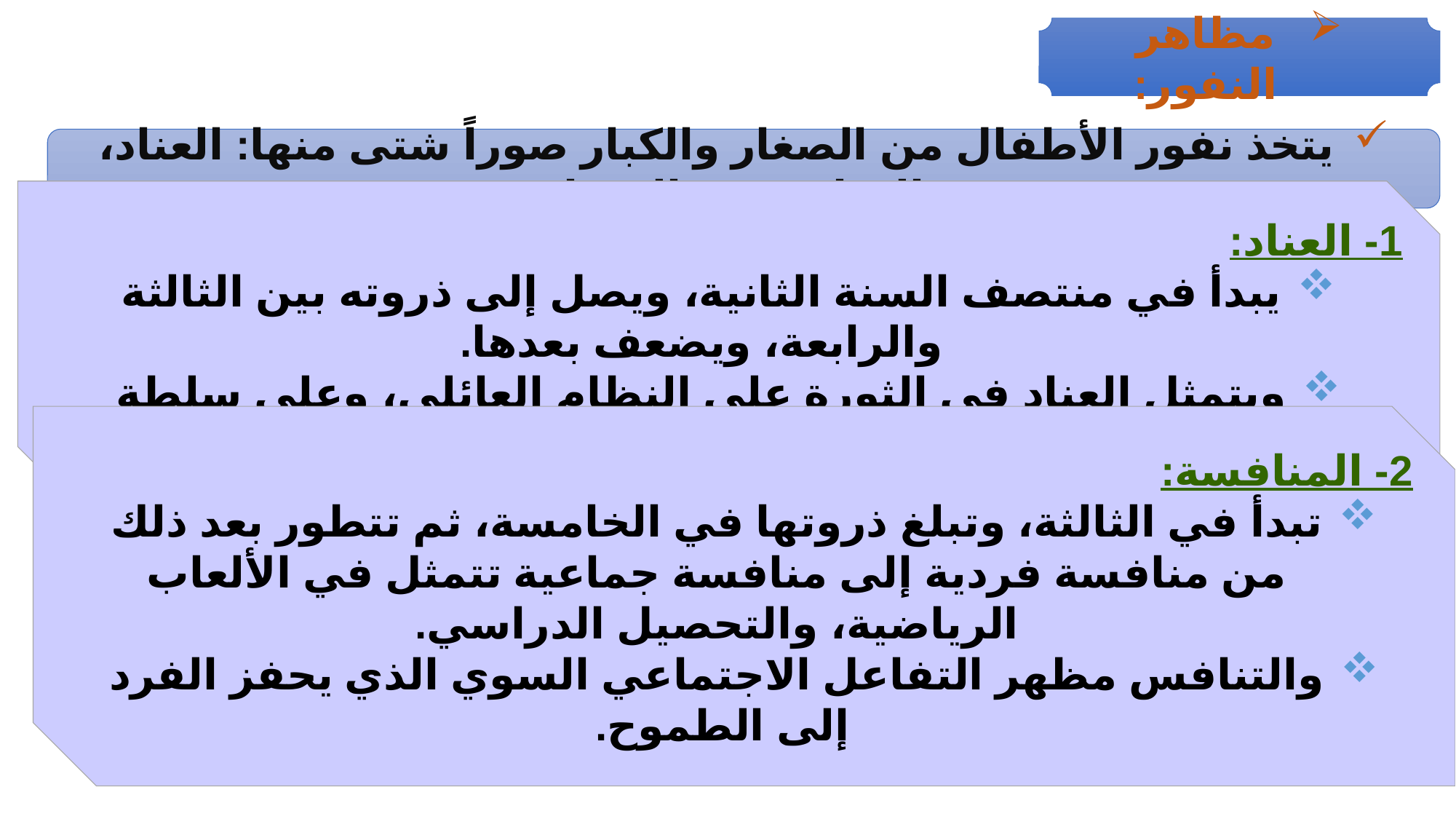

مظاهر النفور:

يتخذ نفور الأطفال من الصغار والكبار صوراً شتى منها: العناد، والمنافسة، والمشاجرة

1- العناد:
يبدأ في منتصف السنة الثانية، ويصل إلى ذروته بين الثالثة والرابعة، ويضعف بعدها.
ويتمثل العناد في الثورة على النظام العائلي، وعلى سلطة الكبار، وفي عصيان أوامر الكبار.
2- المنافسة:
تبدأ في الثالثة، وتبلغ ذروتها في الخامسة، ثم تتطور بعد ذلك من منافسة فردية إلى منافسة جماعية تتمثل في الألعاب الرياضية، والتحصيل الدراسي.
والتنافس مظهر التفاعل الاجتماعي السوي الذي يحفز الفرد إلى الطموح.